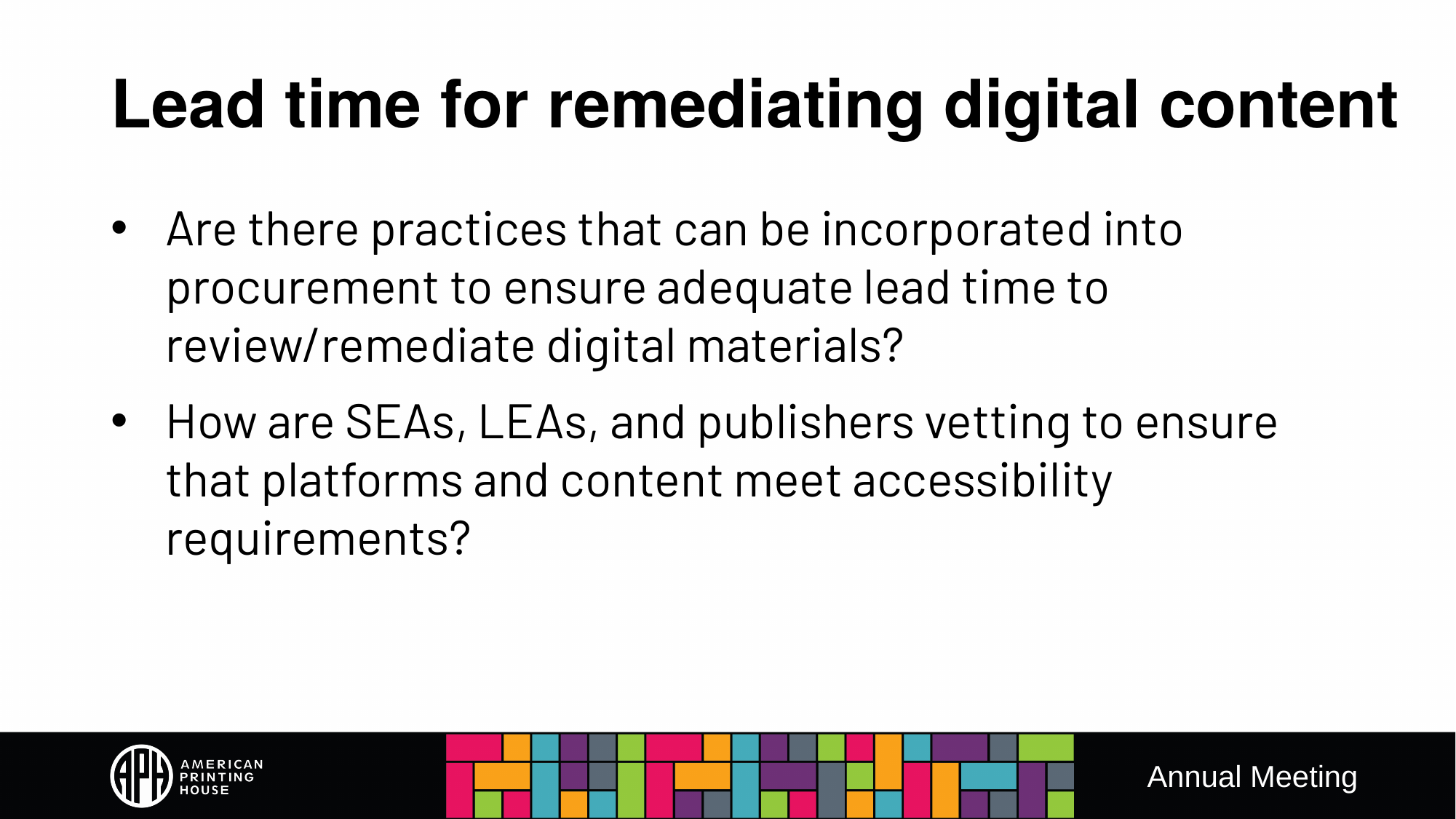

# Lead time for remediating digital content
Are there practices that can be incorporated into procurement to ensure adequate lead time to review/remediate digital materials?
How are SEAs, LEAs, and publishers vetting to ensure that platforms and content meet accessibility requirements?